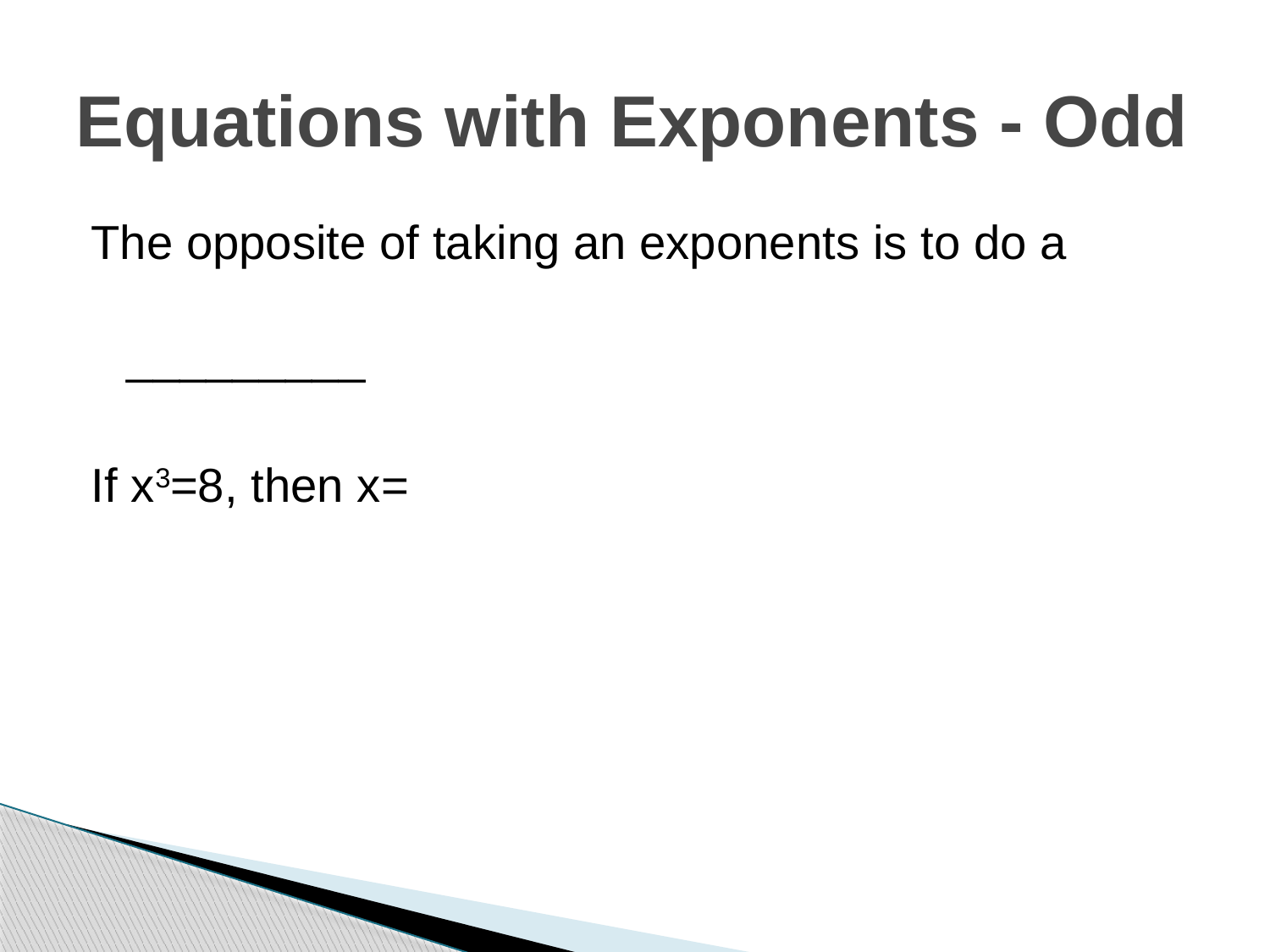

# Equations with Exponents - Odd
The opposite of taking an exponents is to do a
_________

If x3=8, then x=